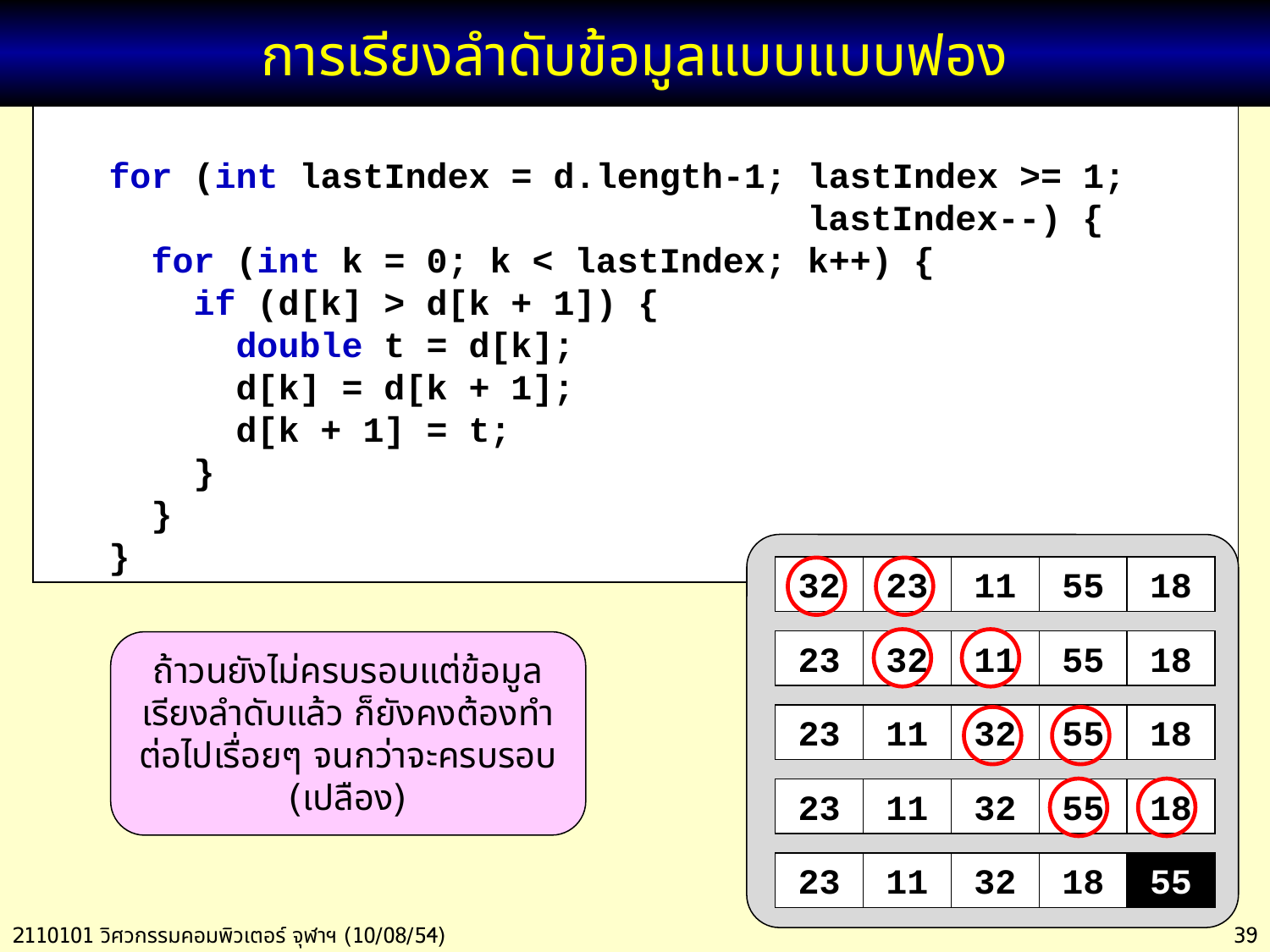

# การเรียงลำดับข้อมูลแบบแบบฟอง

   for (int lastIndex = d.length-1; lastIndex >= 1;
                                    lastIndex--) {
     for (int k = 0; k < lastIndex; k++) {
       if (d[k] > d[k + 1]) {
         double t = d[k];
         d[k] = d[k + 1];
         d[k + 1] = t;
       }
     }
   }

32
23
11
55
18

23
32
11
55
18
23
11
32
55
18

23
11
32
55
18
23
11
32
18
55
ถ้าวนยังไม่ครบรอบแต่ข้อมูลเรียงลำดับแล้ว ก็ยังคงต้องทำต่อไปเรื่อยๆ จนกว่าจะครบรอบ (เปลือง)